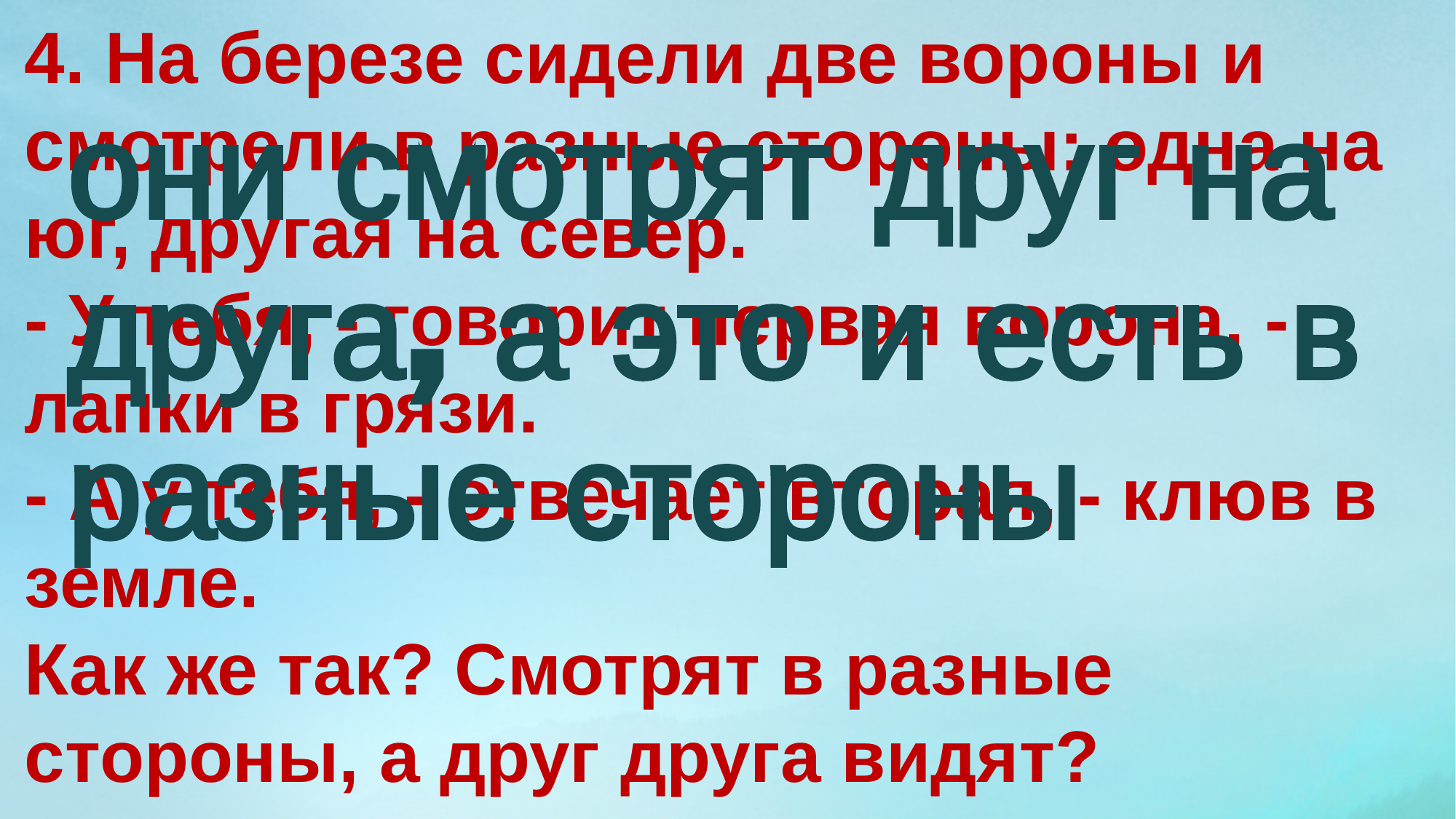

4. На березе сидели две вороны и смотрели в разные стороны: одна на юг, другая на север.
- У тебя, - говорит первая ворона, - лапки в грязи.
- А у тебя, - отвечает вторая, - клюв в земле.
Как же так? Смотрят в разные стороны, а друг друга видят?
они смотрят друг на друга, а это и есть в разные стороны